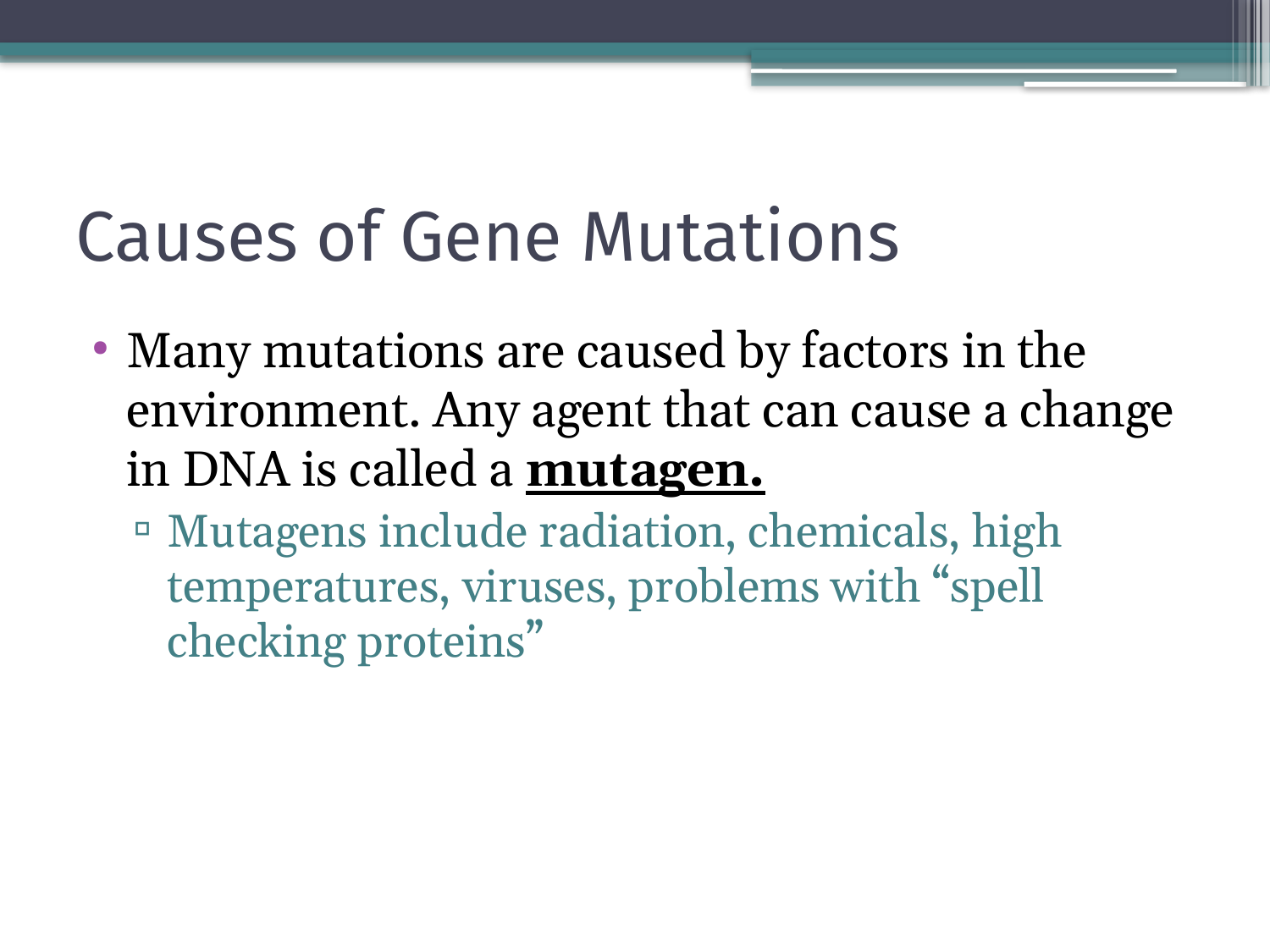

# Causes of Gene Mutations
Many mutations are caused by factors in the environment. Any agent that can cause a change in DNA is called a mutagen.
Mutagens include radiation, chemicals, high temperatures, viruses, problems with “spell checking proteins”